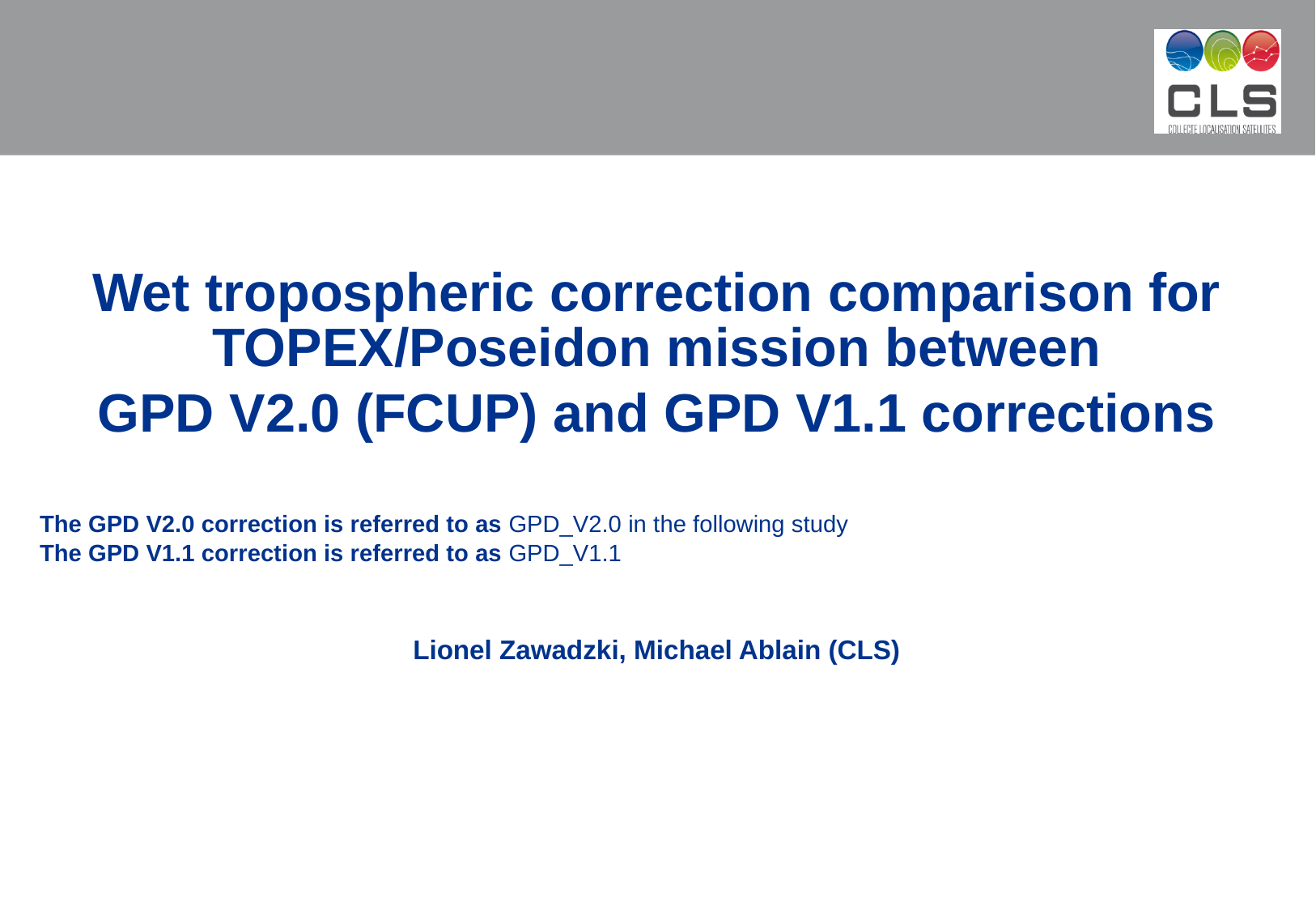

Wet tropospheric correction comparison for TOPEX/Poseidon mission between
GPD V2.0 (FCUP) and GPD V1.1 corrections

The GPD V2.0 correction is referred to as GPD_V2.0 in the following study
The GPD V1.1 correction is referred to as GPD_V1.1

Lionel Zawadzki, Michael Ablain (CLS)